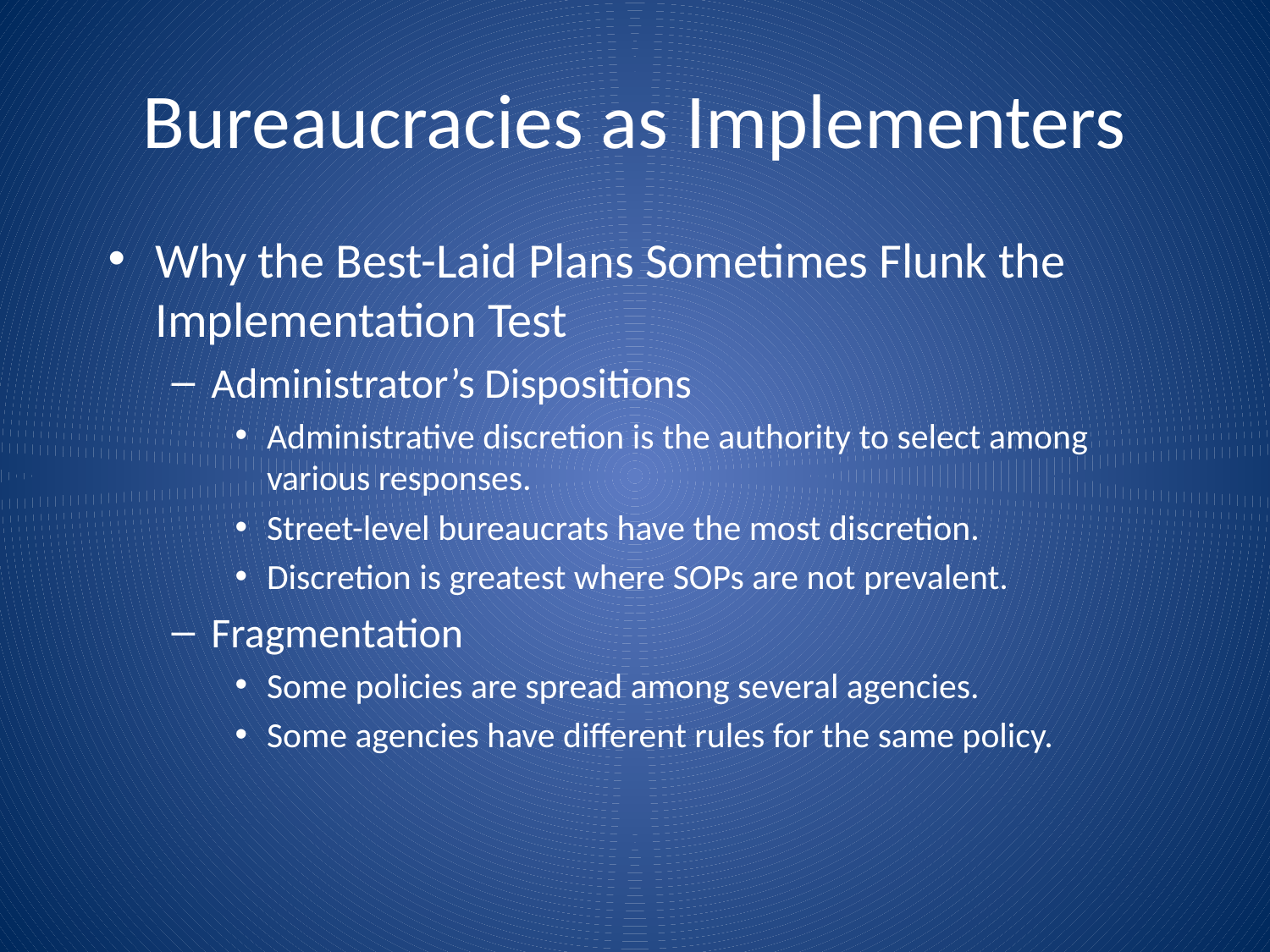

# Bureaucracies as Implementers
Why the Best-Laid Plans Sometimes Flunk the Implementation Test
Administrator’s Dispositions
Administrative discretion is the authority to select among various responses.
Street-level bureaucrats have the most discretion.
Discretion is greatest where SOPs are not prevalent.
Fragmentation
Some policies are spread among several agencies.
Some agencies have different rules for the same policy.